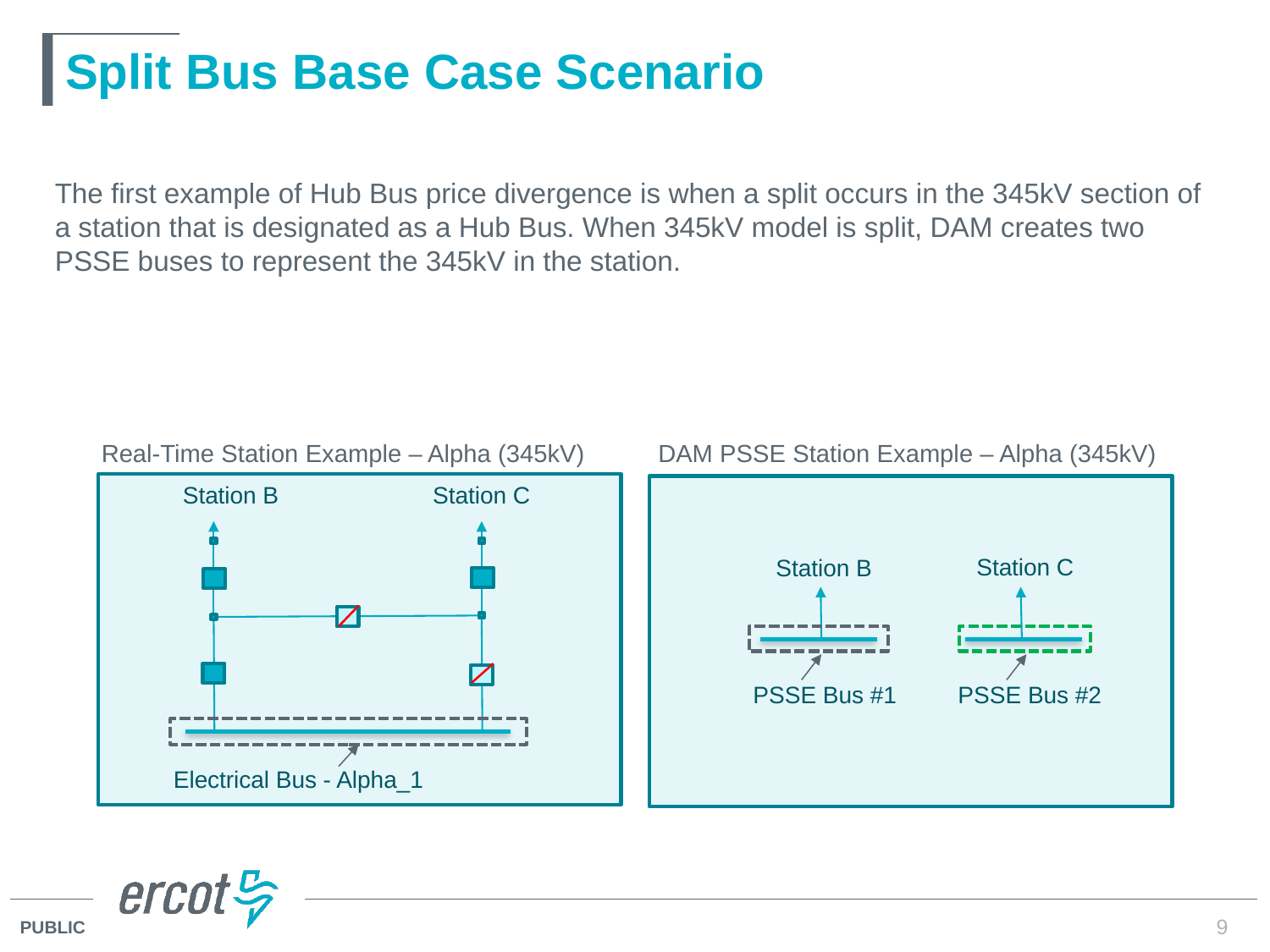

# Split Bus Base Case Scenario
The first example of Hub Bus price divergence is when a split occurs in the 345kV section of a station that is designated as a Hub Bus. When 345kV model is split, DAM creates two PSSE buses to represent the 345kV in the station.
Real-Time Station Example – Alpha (345kV)
DAM PSSE Station Example – Alpha (345kV)

Station B
Station C

Station C
Station B

PSSE Bus #1
PSSE Bus #2

Electrical Bus - Alpha_1
9